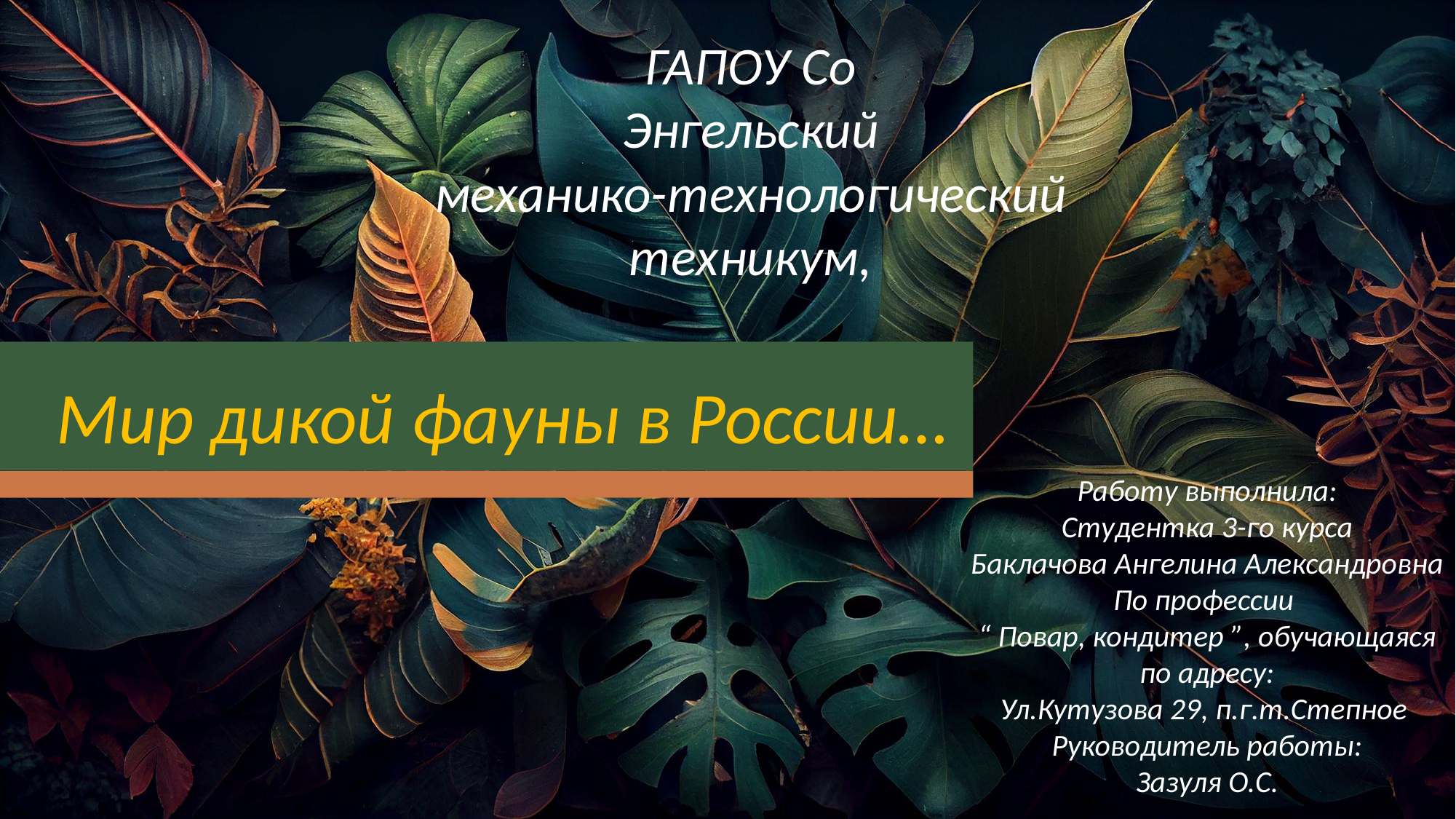

ГАПОУ Со
 Энгельский
механико-технологический техникум,
# Мир дикой фауны в России…
Работу выполнила:
Студентка 3-го курса
Баклачова Ангелина Александровна
По профессии
“ Повар, кондитер ”, обучающаяся по адресу:
Ул.Кутузова 29, п.г.т.Степное
Руководитель работы:
Зазуля О.С.